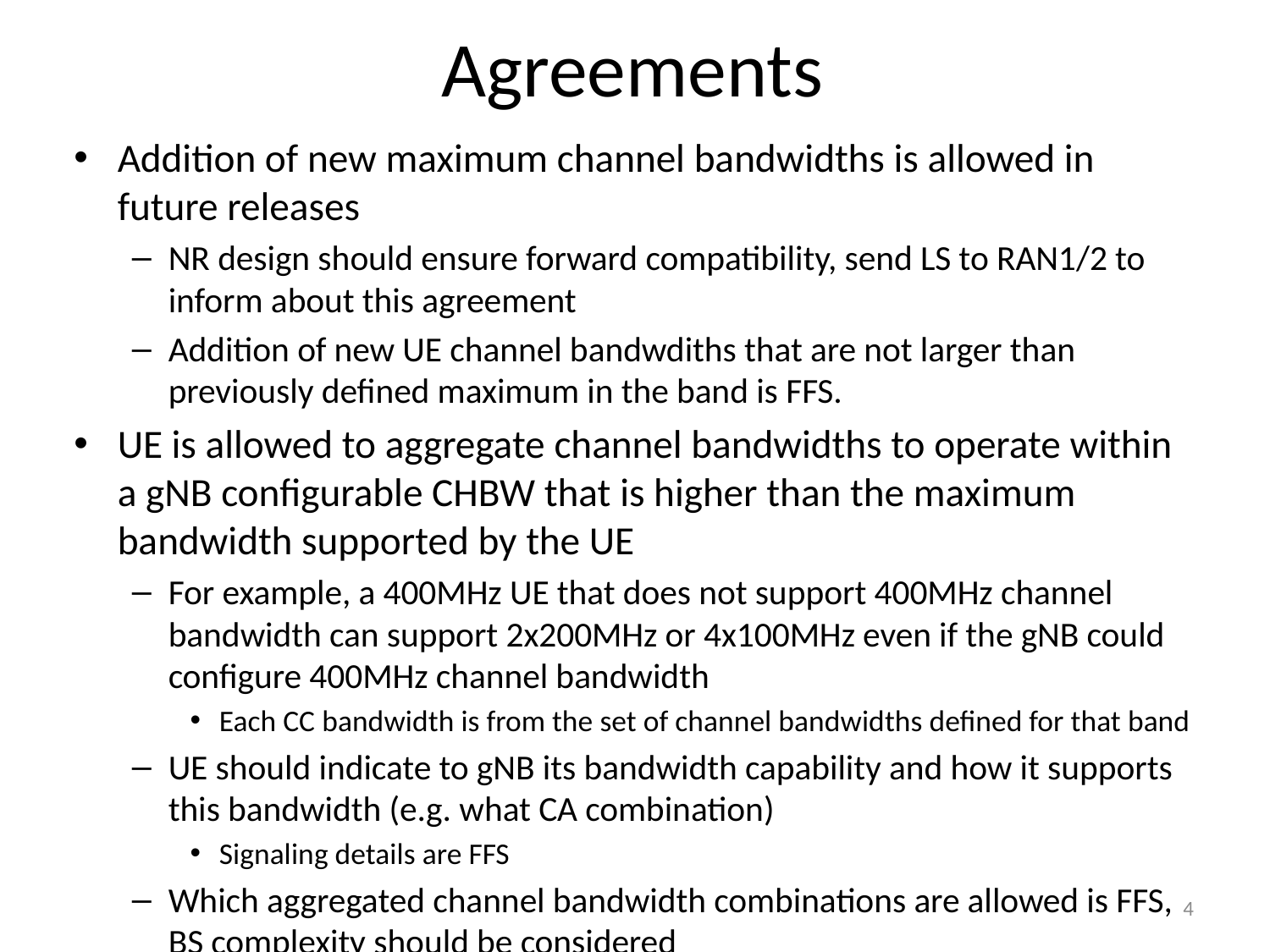

# Agreements
Addition of new maximum channel bandwidths is allowed in future releases
NR design should ensure forward compatibility, send LS to RAN1/2 to inform about this agreement
Addition of new UE channel bandwdiths that are not larger than previously defined maximum in the band is FFS.
UE is allowed to aggregate channel bandwidths to operate within a gNB configurable CHBW that is higher than the maximum bandwidth supported by the UE
For example, a 400MHz UE that does not support 400MHz channel bandwidth can support 2x200MHz or 4x100MHz even if the gNB could configure 400MHz channel bandwidth
Each CC bandwidth is from the set of channel bandwidths defined for that band
UE should indicate to gNB its bandwidth capability and how it supports this bandwidth (e.g. what CA combination)
Signaling details are FFS
Which aggregated channel bandwidth combinations are allowed is FFS, BS complexity should be considered
4